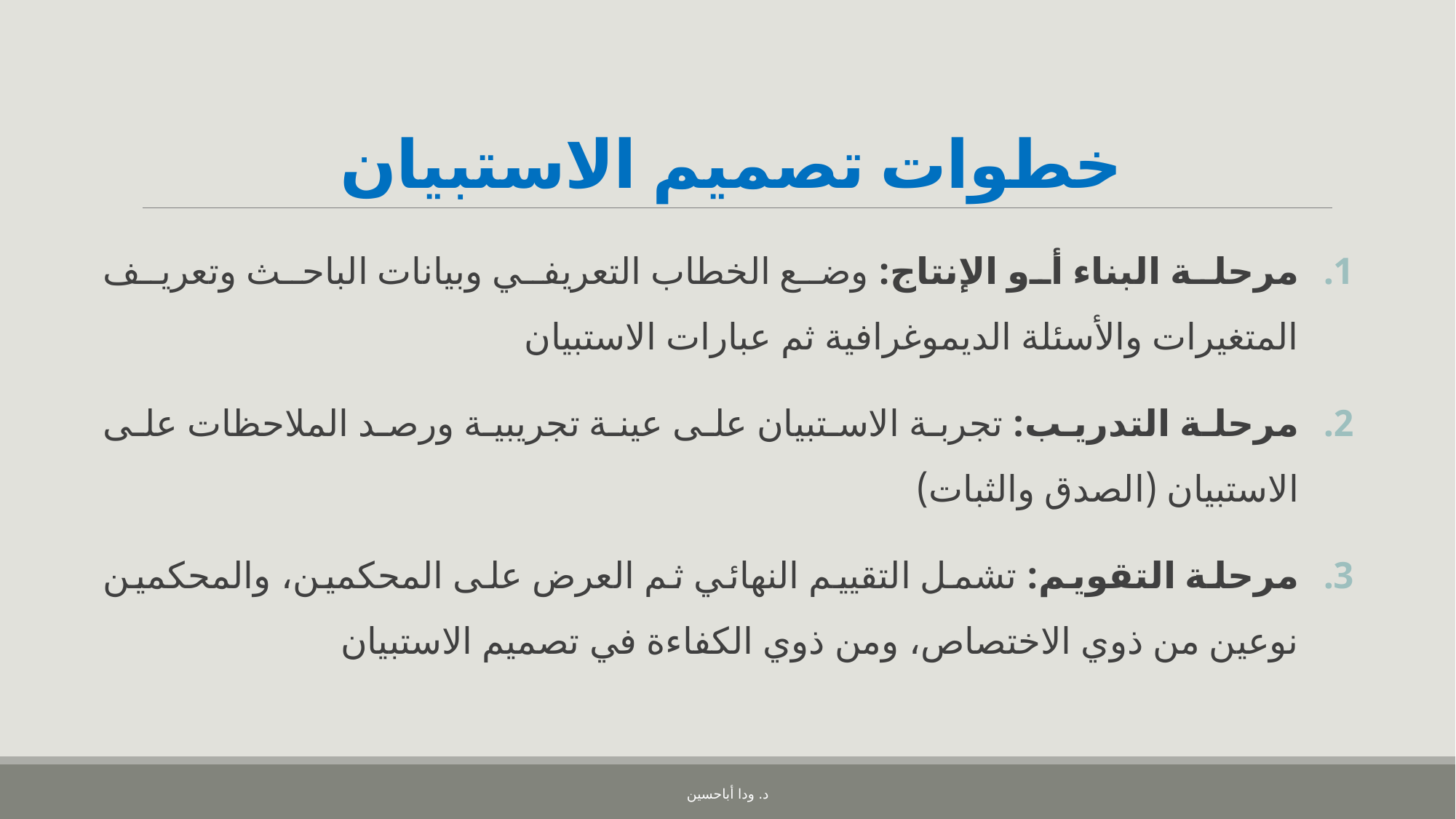

# خطوات تصميم الاستبيان
مرحلة البناء أو الإنتاج: وضع الخطاب التعريفي وبيانات الباحث وتعريف المتغيرات والأسئلة الديموغرافية ثم عبارات الاستبيان
مرحلة التدريب: تجربة الاستبيان على عينة تجريبية ورصد الملاحظات على الاستبيان (الصدق والثبات)
مرحلة التقويم: تشمل التقييم النهائي ثم العرض على المحكمين، والمحكمين نوعين من ذوي الاختصاص، ومن ذوي الكفاءة في تصميم الاستبيان

د. ودا أباحسين